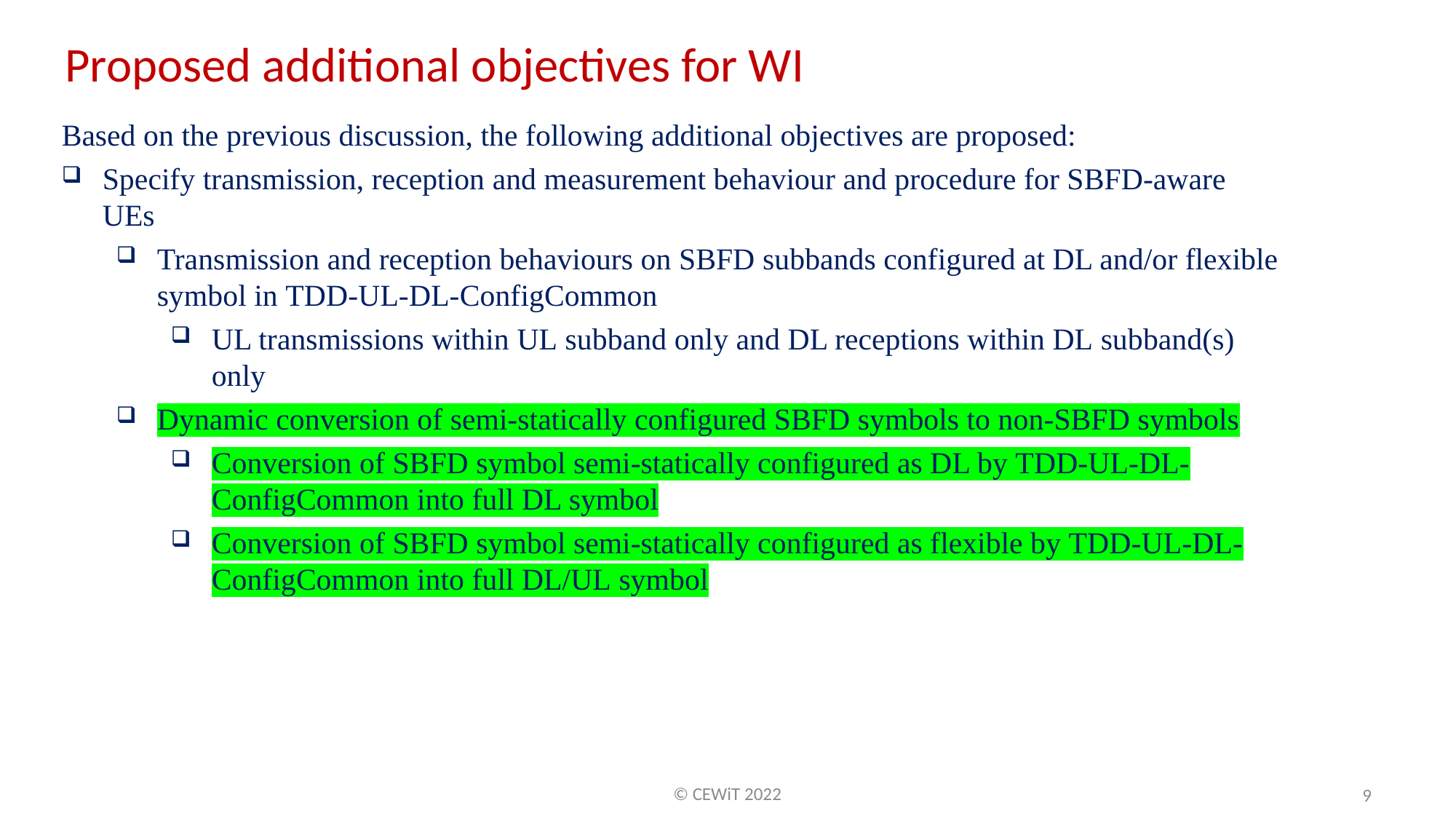

Proposed additional objectives for WI
Based on the previous discussion, the following additional objectives are proposed:
Specify transmission, reception and measurement behaviour and procedure for SBFD-aware UEs
Transmission and reception behaviours on SBFD subbands configured at DL and/or flexible symbol in TDD-UL-DL-ConfigCommon
UL transmissions within UL subband only and DL receptions within DL subband(s) only
Dynamic conversion of semi-statically configured SBFD symbols to non-SBFD symbols
Conversion of SBFD symbol semi-statically configured as DL by TDD-UL-DL-ConfigCommon into full DL symbol
Conversion of SBFD symbol semi-statically configured as flexible by TDD-UL-DL-ConfigCommon into full DL/UL symbol

© CEWiT 2022
9